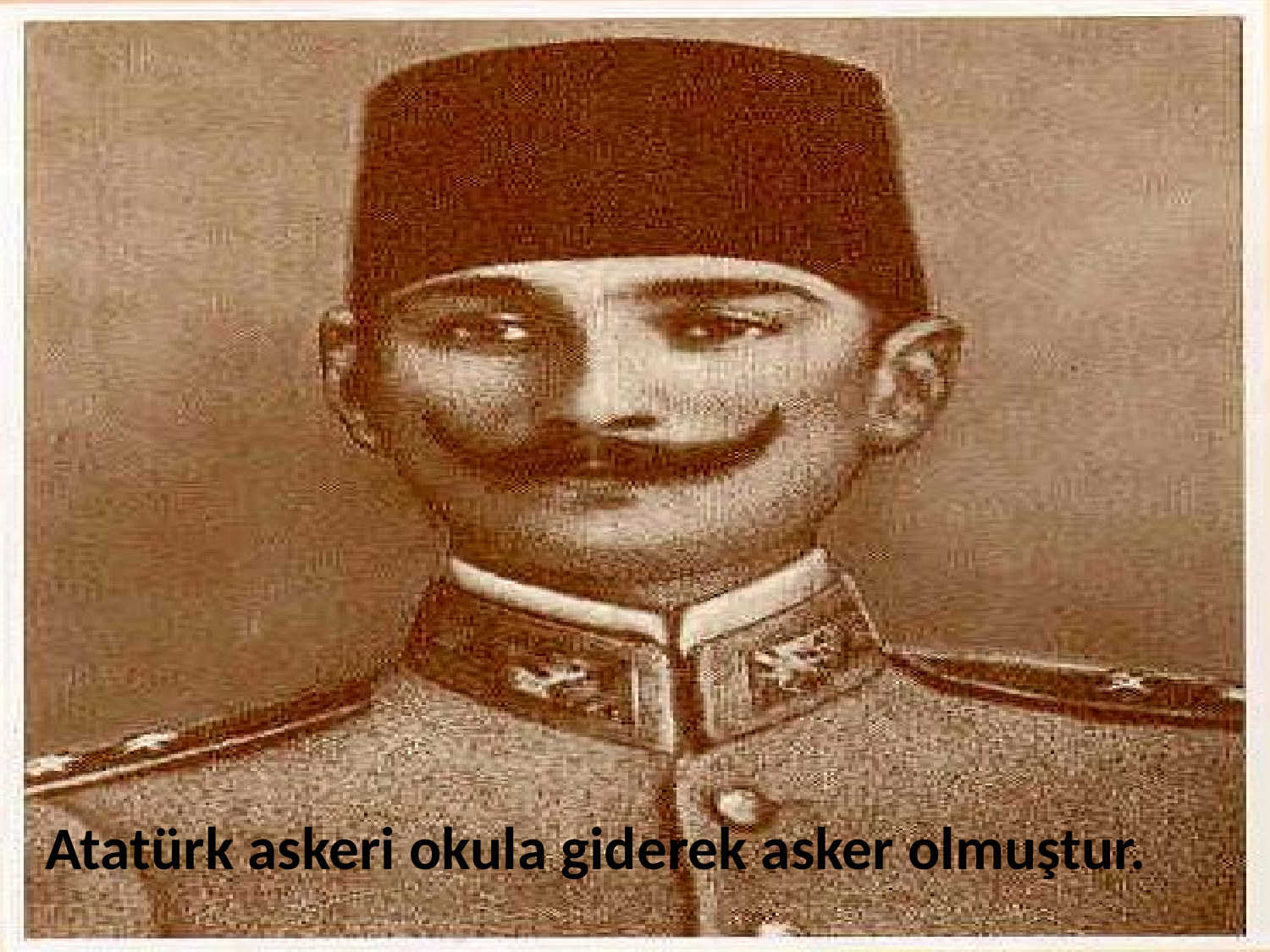

# Atatürk askeri okula giderek asker olmuştur.